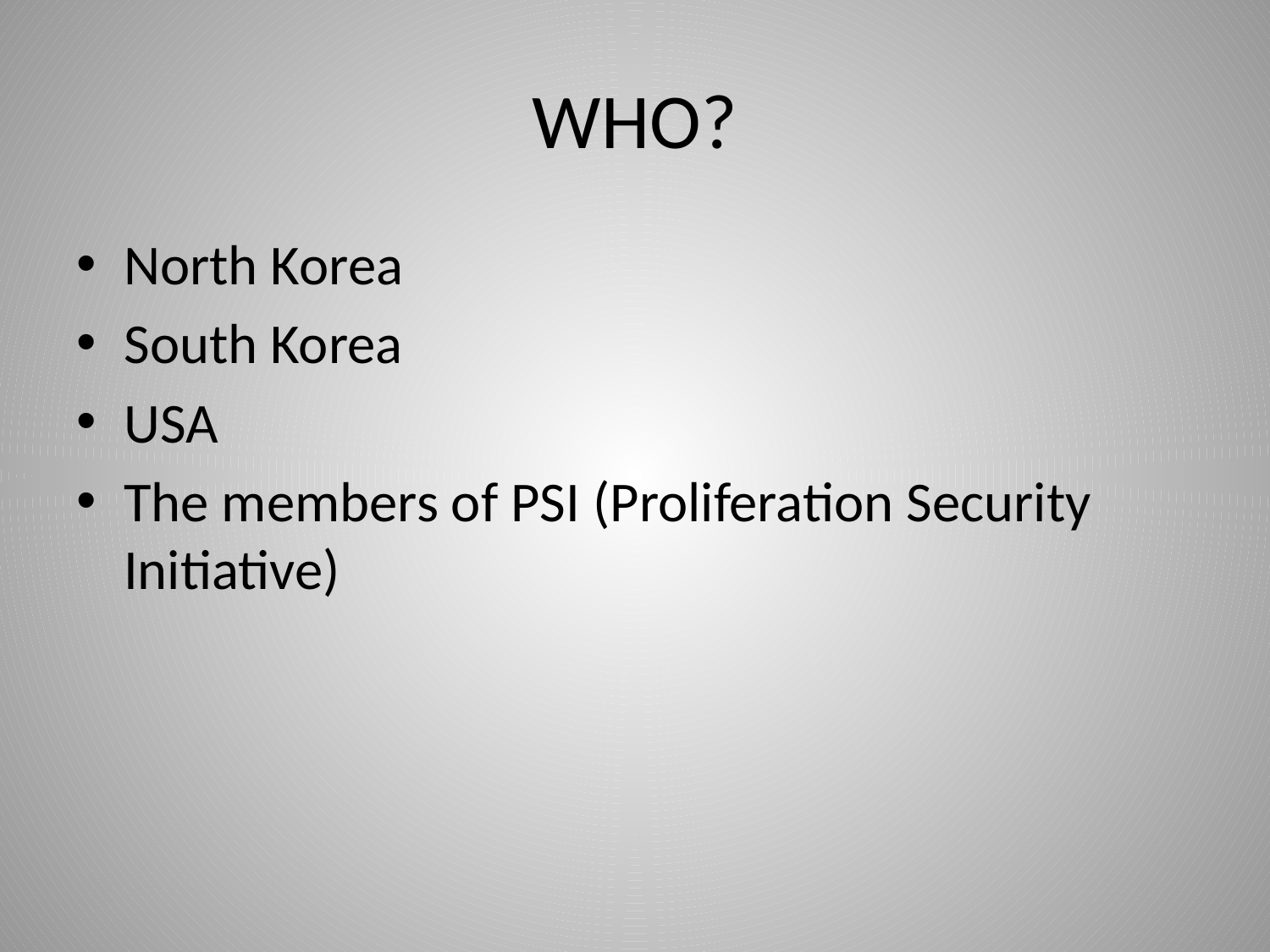

# WHO?
North Korea
South Korea
USA
The members of PSI (Proliferation Security Initiative)